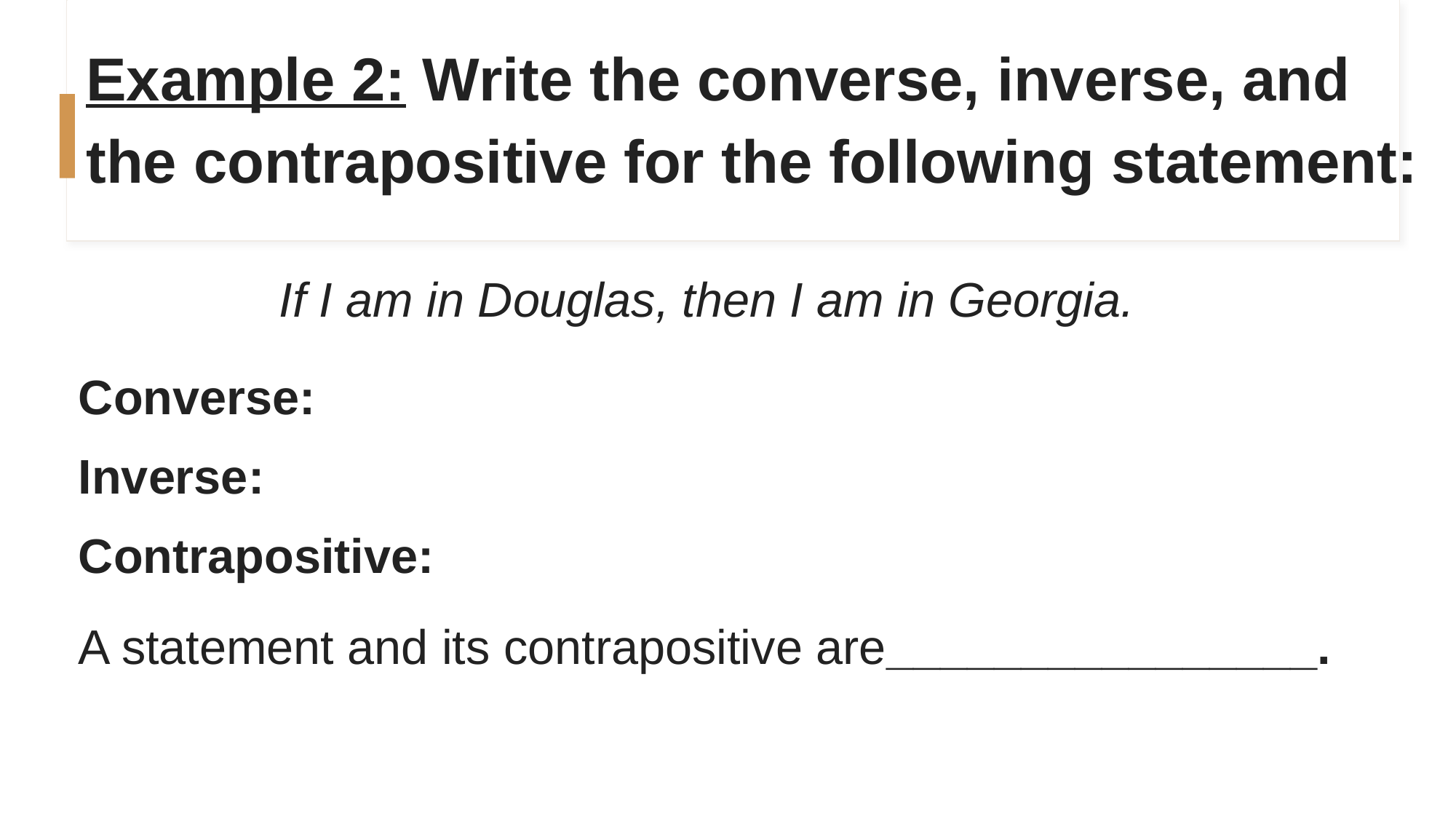

Example 2: Write the converse, inverse, and
the contrapositive for the following statement:
#
If I am in Douglas, then I am in Georgia.
Converse:
Inverse:
Contrapositive:
A statement and its contrapositive are________________.